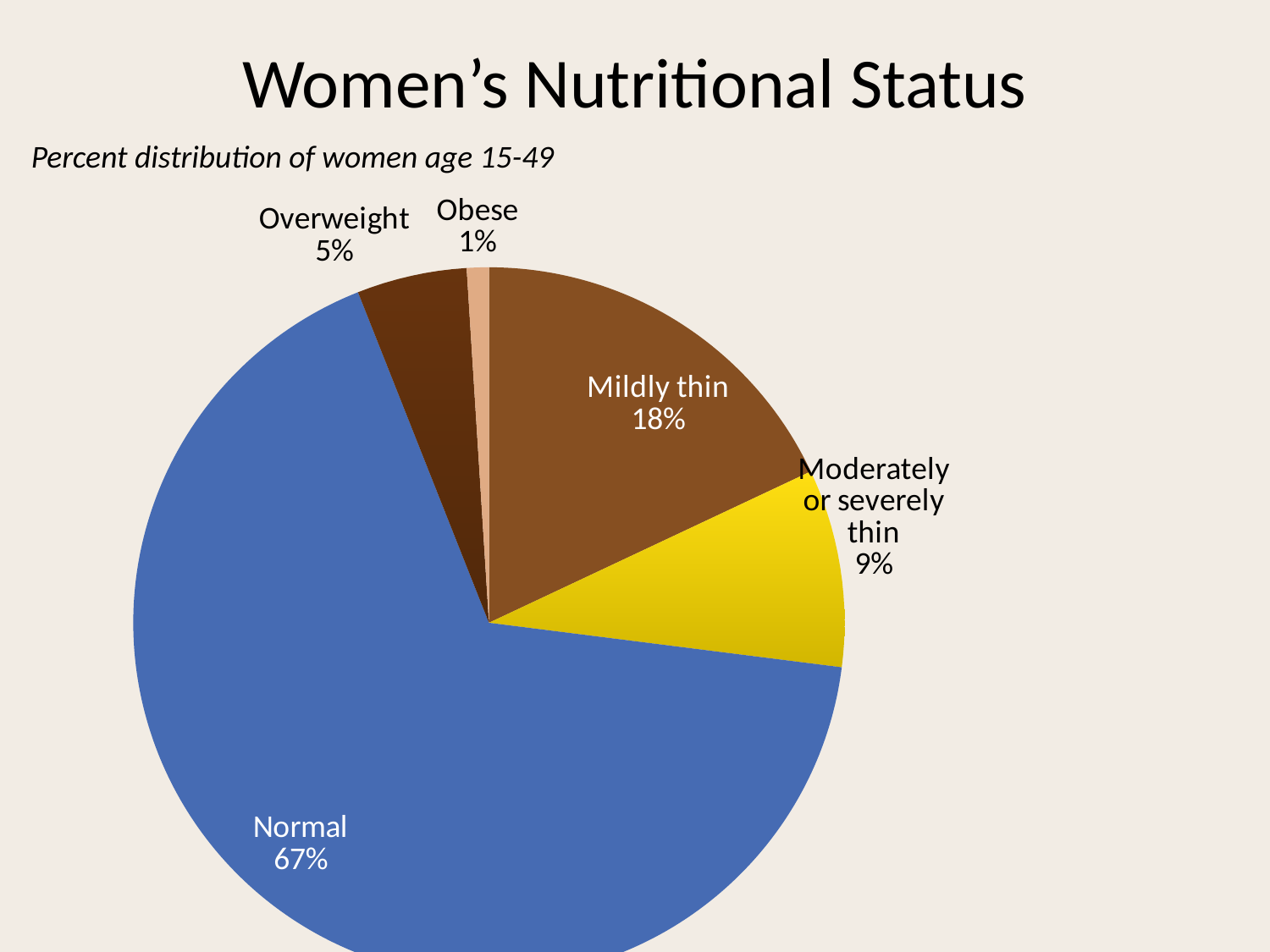

# Women’s Nutritional Status
Percent distribution of women age 15-49

### Chart

| Category | Sales |
|---|---|
| Mildly thin | 18.0 |
| Moderately or severely thin | 9.0 |
| Normal | 67.0 |
| Overweight | 5.0 |
| Obese | 1.0 |